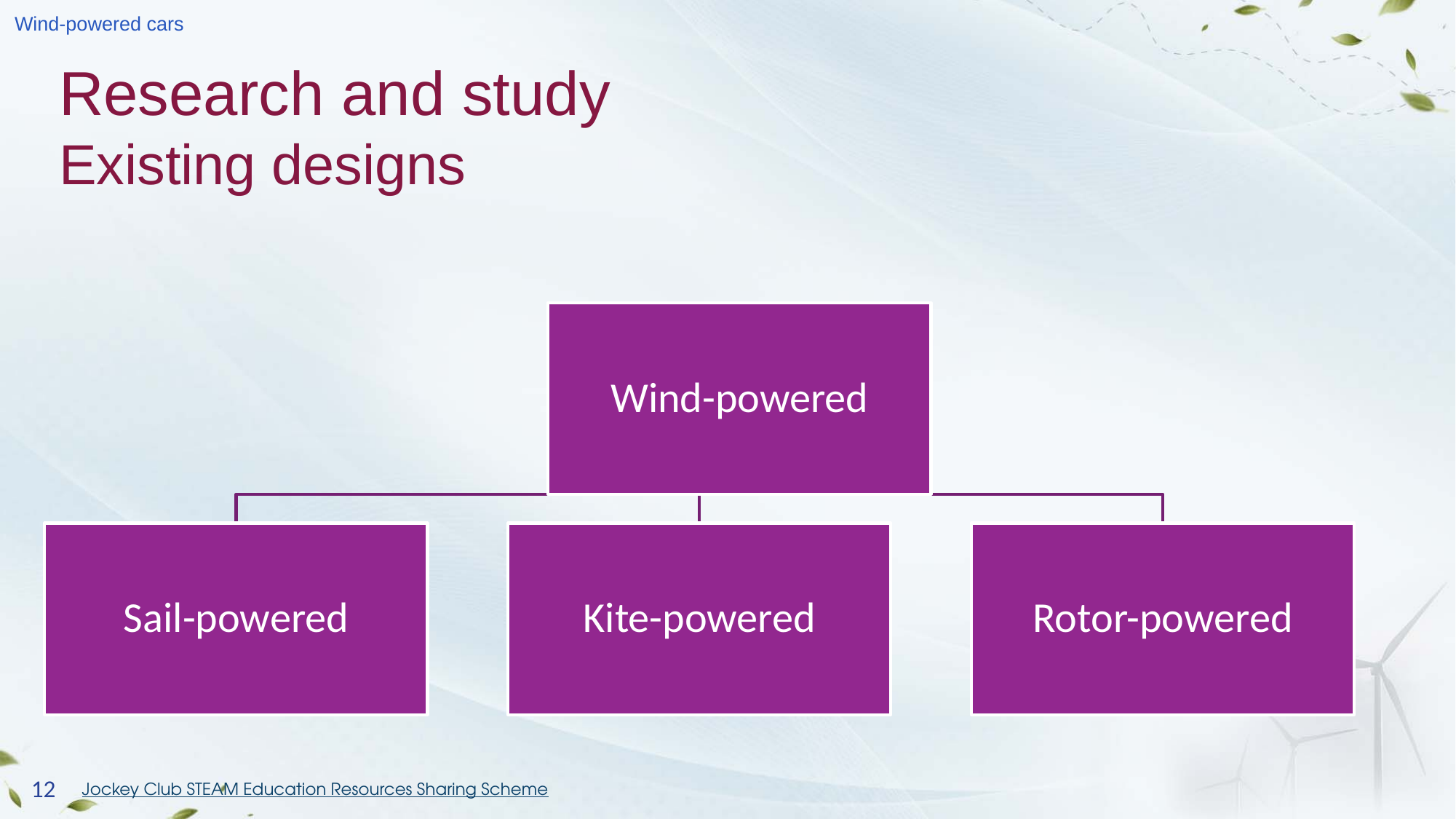

# Research and study Existing designs
Wind-powered
Sail-powered
Kite-powered
Rotor-powered
12